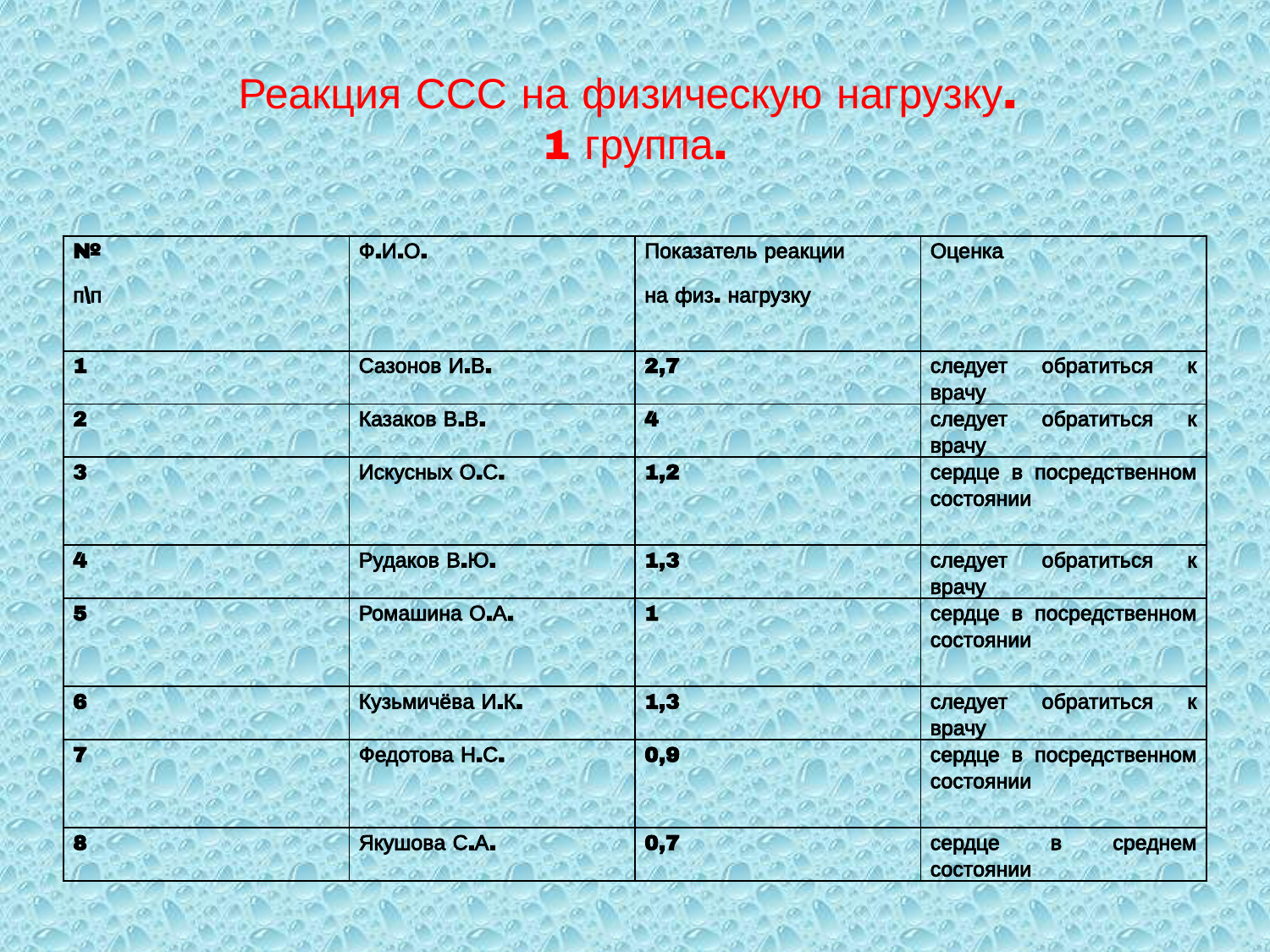

# Реакция ССС на физическую нагрузку. 1 группа.
| № п\п | Ф.И.О. | Показатель реакции на физ. нагрузку | Оценка |
| --- | --- | --- | --- |
| 1 | Сазонов И.В. | 2,7 | следует обратиться к врачу |
| 2 | Казаков В.В. | 4 | следует обратиться к врачу |
| 3 | Искусных О.С. | 1,2 | сердце в посредственном состоянии |
| 4 | Рудаков В.Ю. | 1,3 | следует обратиться к врачу |
| 5 | Ромашина О.А. | 1 | сердце в посредственном состоянии |
| 6 | Кузьмичёва И.К. | 1,3 | следует обратиться к врачу |
| 7 | Федотова Н.С. | 0,9 | сердце в посредственном состоянии |
| 8 | Якушова С.А. | 0,7 | сердце в среднем состоянии |